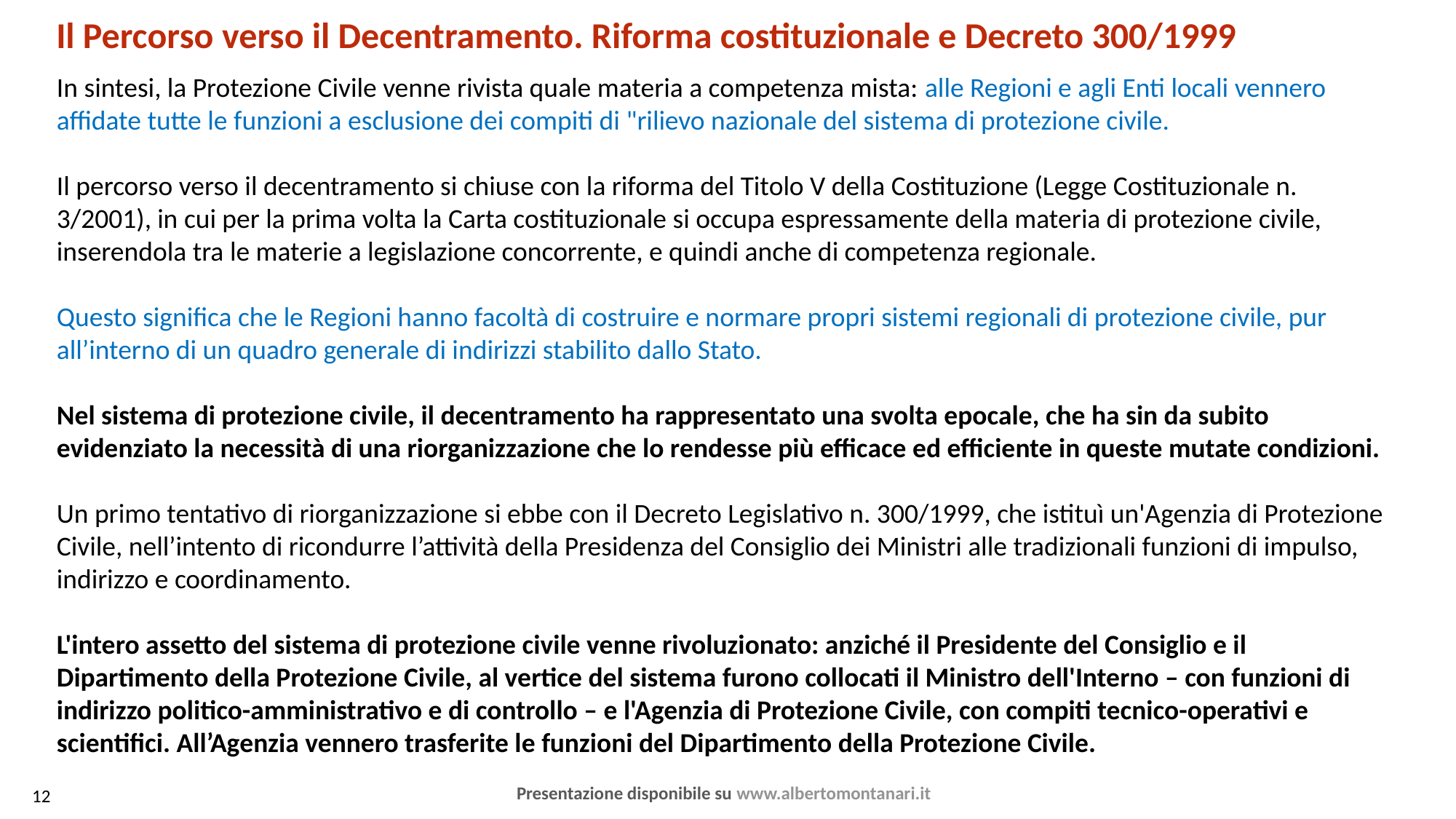

Il Percorso verso il Decentramento. Riforma costituzionale e Decreto 300/1999
In sintesi, la Protezione Civile venne rivista quale materia a competenza mista: alle Regioni e agli Enti locali vennero affidate tutte le funzioni a esclusione dei compiti di "rilievo nazionale del sistema di protezione civile.

Il percorso verso il decentramento si chiuse con la riforma del Titolo V della Costituzione (Legge Costituzionale n. 3/2001), in cui per la prima volta la Carta costituzionale si occupa espressamente della materia di protezione civile, inserendola tra le materie a legislazione concorrente, e quindi anche di competenza regionale.

Questo significa che le Regioni hanno facoltà di costruire e normare propri sistemi regionali di protezione civile, pur all’interno di un quadro generale di indirizzi stabilito dallo Stato.

Nel sistema di protezione civile, il decentramento ha rappresentato una svolta epocale, che ha sin da subito evidenziato la necessità di una riorganizzazione che lo rendesse più efficace ed efficiente in queste mutate condizioni.

Un primo tentativo di riorganizzazione si ebbe con il Decreto Legislativo n. 300/1999, che istituì un'Agenzia di Protezione Civile, nell’intento di ricondurre l’attività della Presidenza del Consiglio dei Ministri alle tradizionali funzioni di impulso, indirizzo e coordinamento.

L'intero assetto del sistema di protezione civile venne rivoluzionato: anziché il Presidente del Consiglio e il Dipartimento della Protezione Civile, al vertice del sistema furono collocati il Ministro dell'Interno – con funzioni di indirizzo politico-amministrativo e di controllo – e l'Agenzia di Protezione Civile, con compiti tecnico-operativi e scientifici. All’Agenzia vennero trasferite le funzioni del Dipartimento della Protezione Civile.
Presentazione disponibile su www.albertomontanari.it